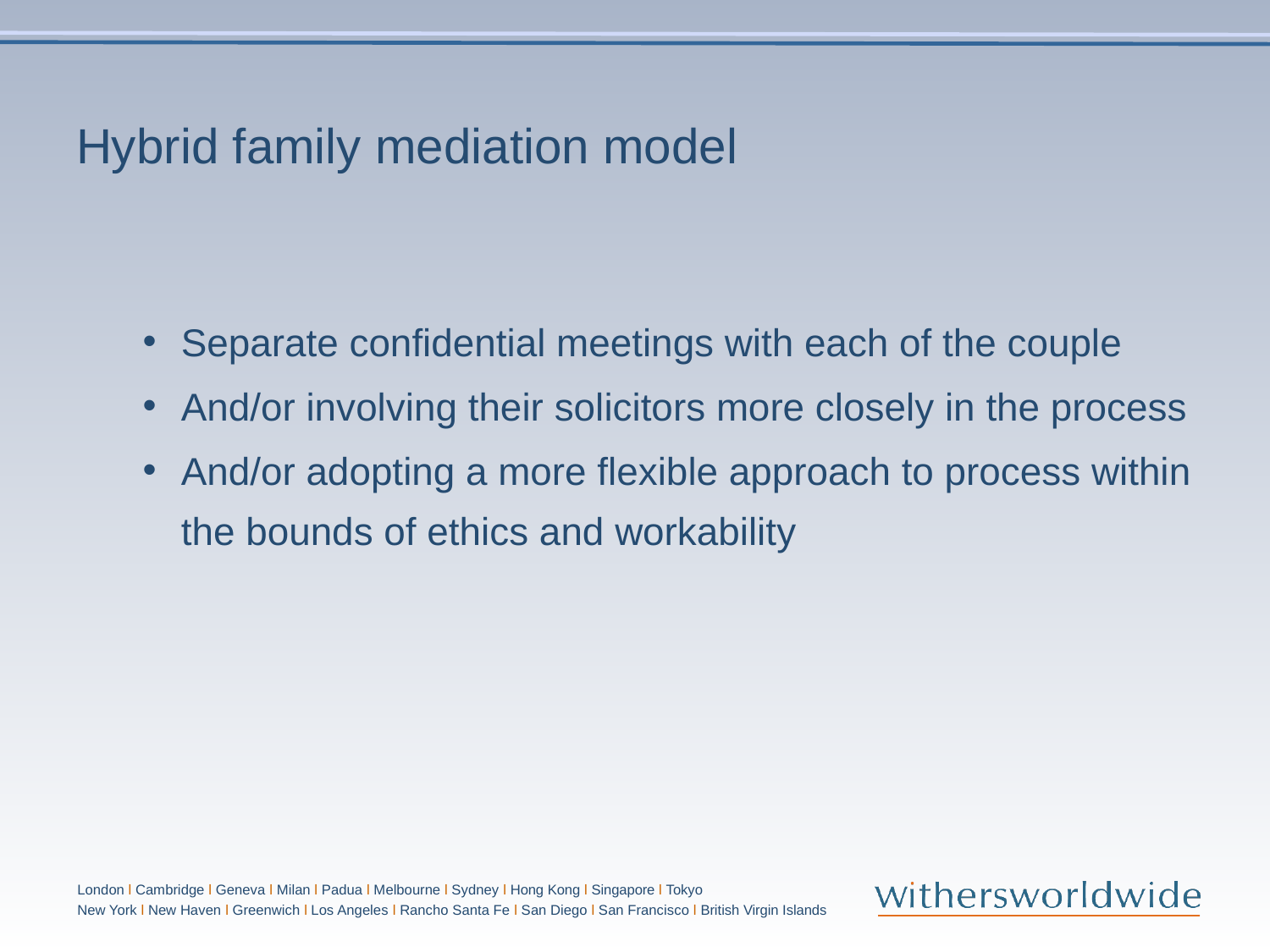

# Hybrid family mediation model
Separate confidential meetings with each of the couple
And/or involving their solicitors more closely in the process
And/or adopting a more flexible approach to process within the bounds of ethics and workability